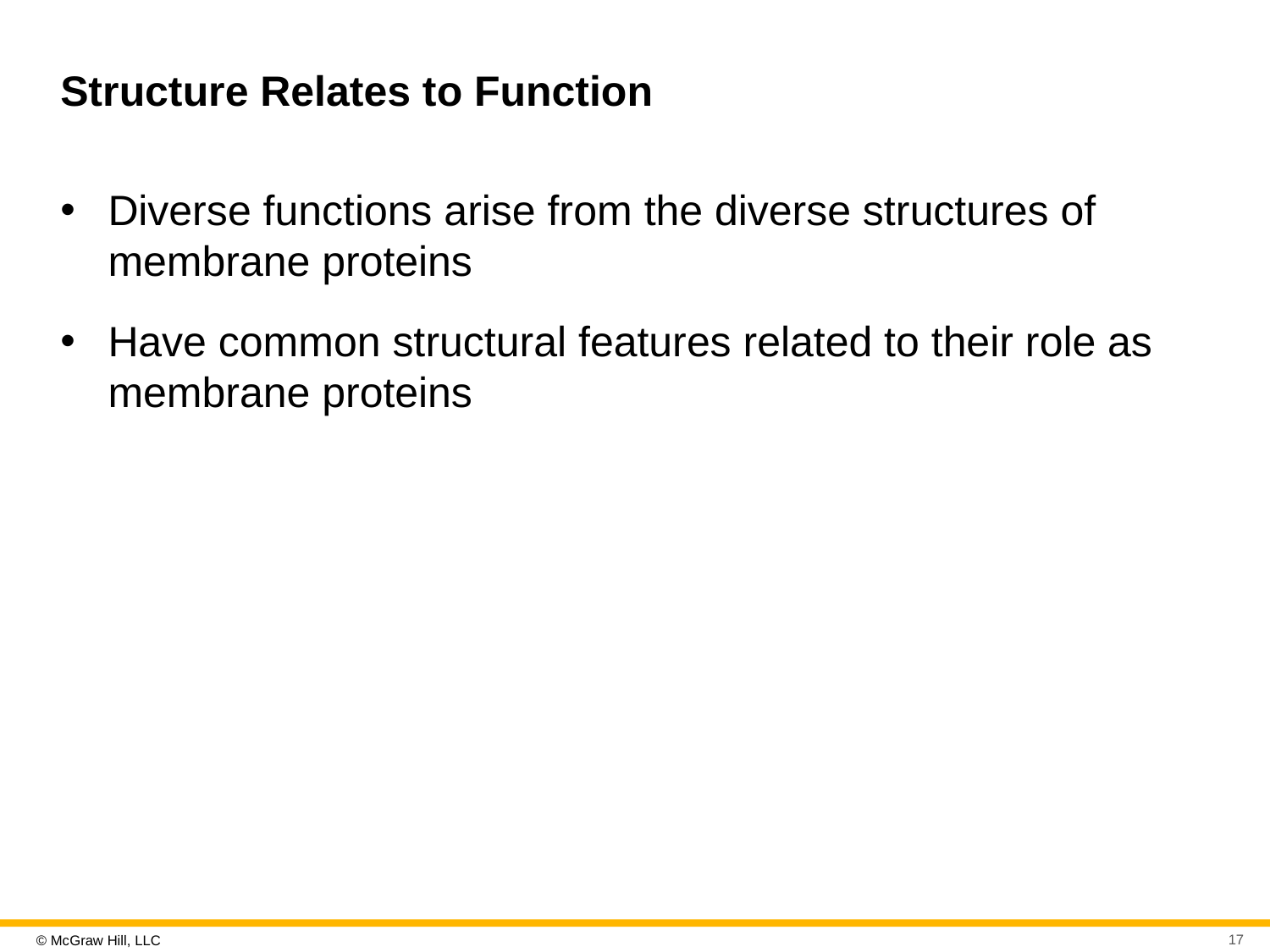

# Structure Relates to Function
Diverse functions arise from the diverse structures of membrane proteins
Have common structural features related to their role as membrane proteins
17